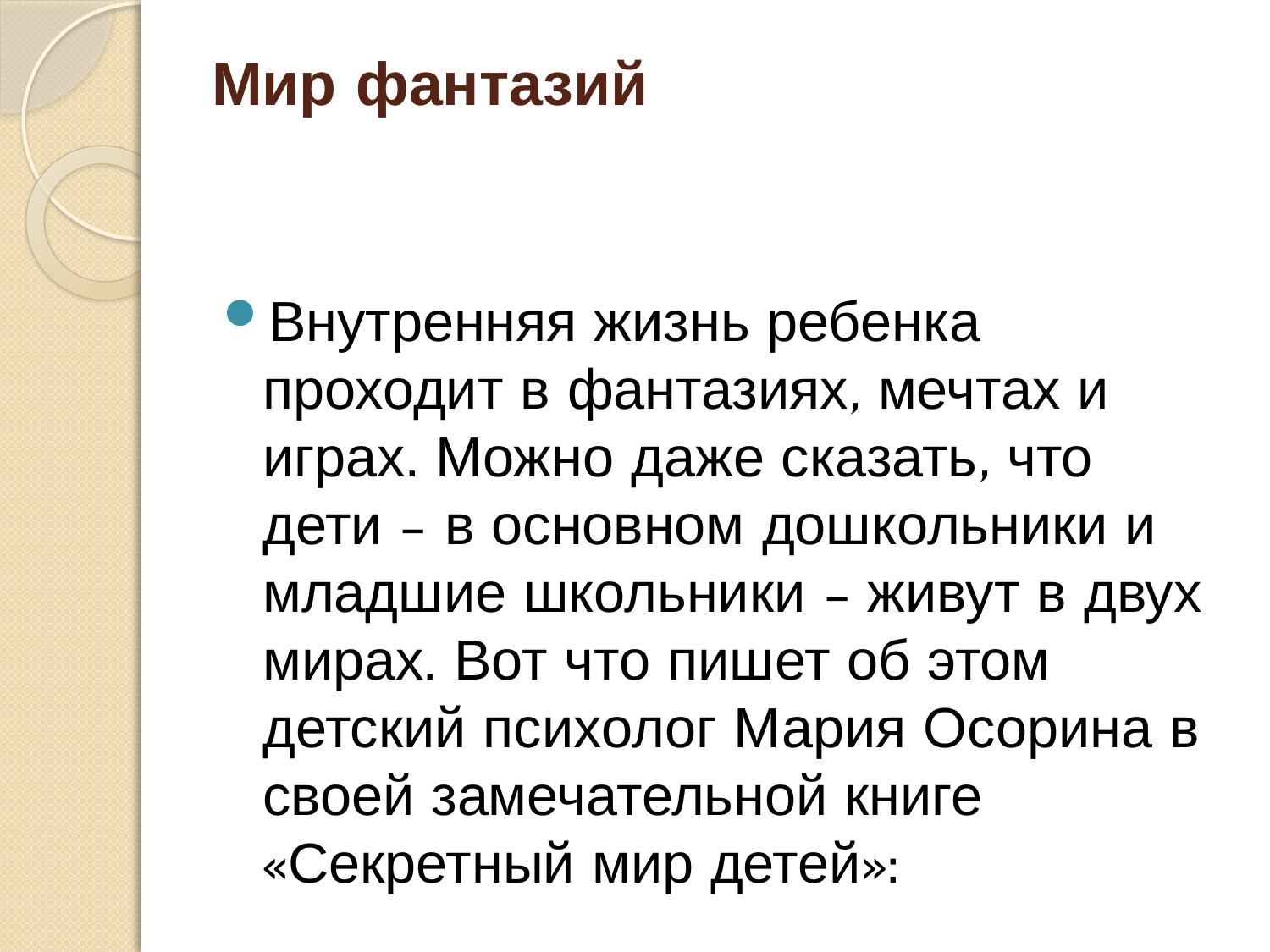

# Мир фантазий

Внутренняя жизнь ребенка проходит в фантазиях, мечтах и играх. Можно даже сказать, что дети – в основном дошкольники и младшие школьники – живут в двух мирах. Вот что пишет об этом детский психолог Мария Осорина в своей замечательной книге «Секретный мир детей»: